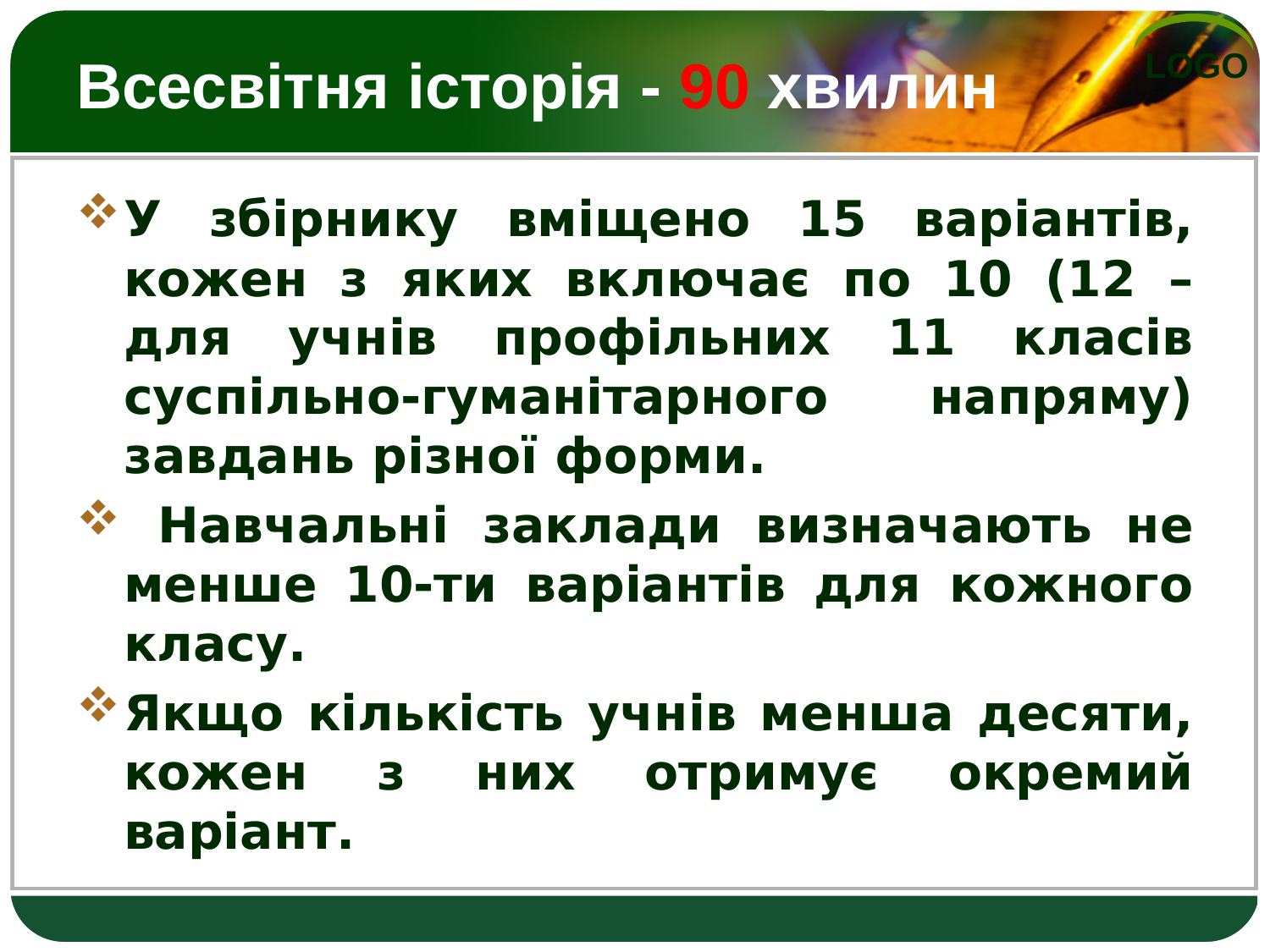

# Всесвітня історія - 90 хвилин
У збірнику вміщено 15 варіантів, кожен з яких включає по 10 (12 – для учнів профільних 11 класів суспільно-гуманітарного напряму) завдань різної форми.
 Навчальні заклади визначають не менше 10-ти варіантів для кожного класу.
Якщо кількість учнів менша десяти, кожен з них отримує окремий варіант.